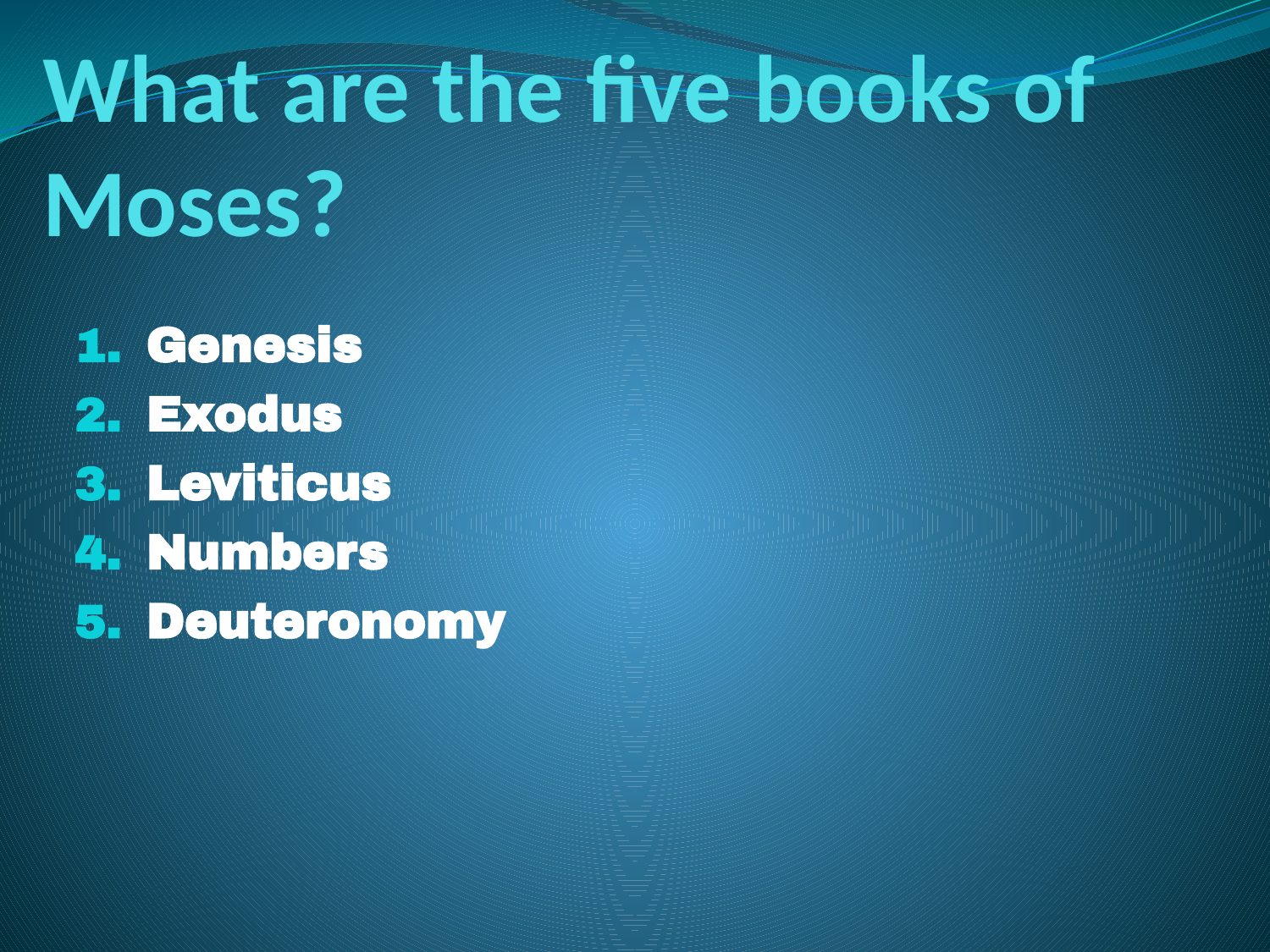

# What are the five books of Moses?
Genesis
Exodus
Leviticus
Numbers
Deuteronomy